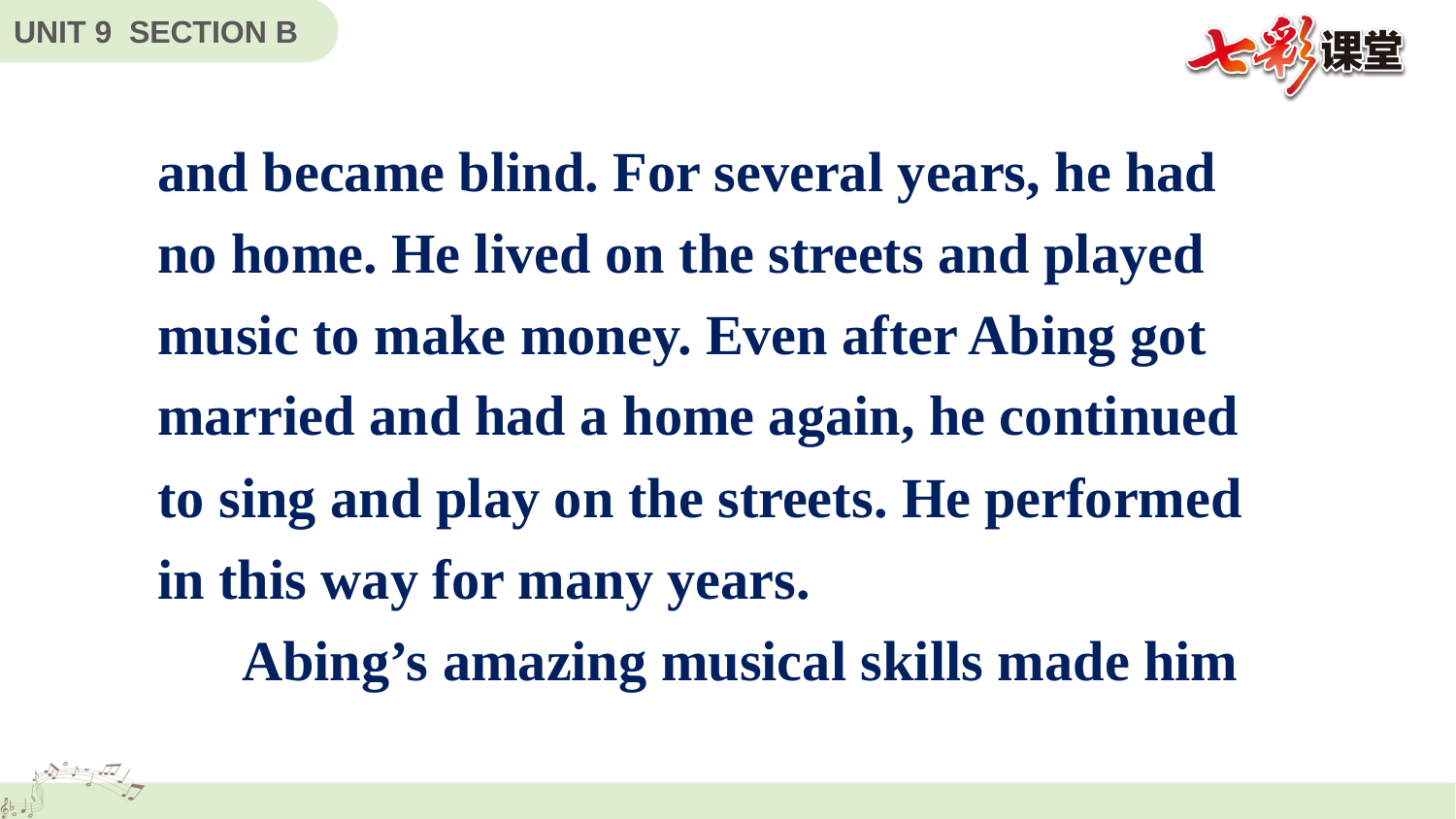

and became blind. For several years, he had no home. He lived on the streets and played music to make money. Even after Abing got married and had a home again, he continued to sing and play on the streets. He performed in this way for many years.
      Abing’s amazing musical skills made him